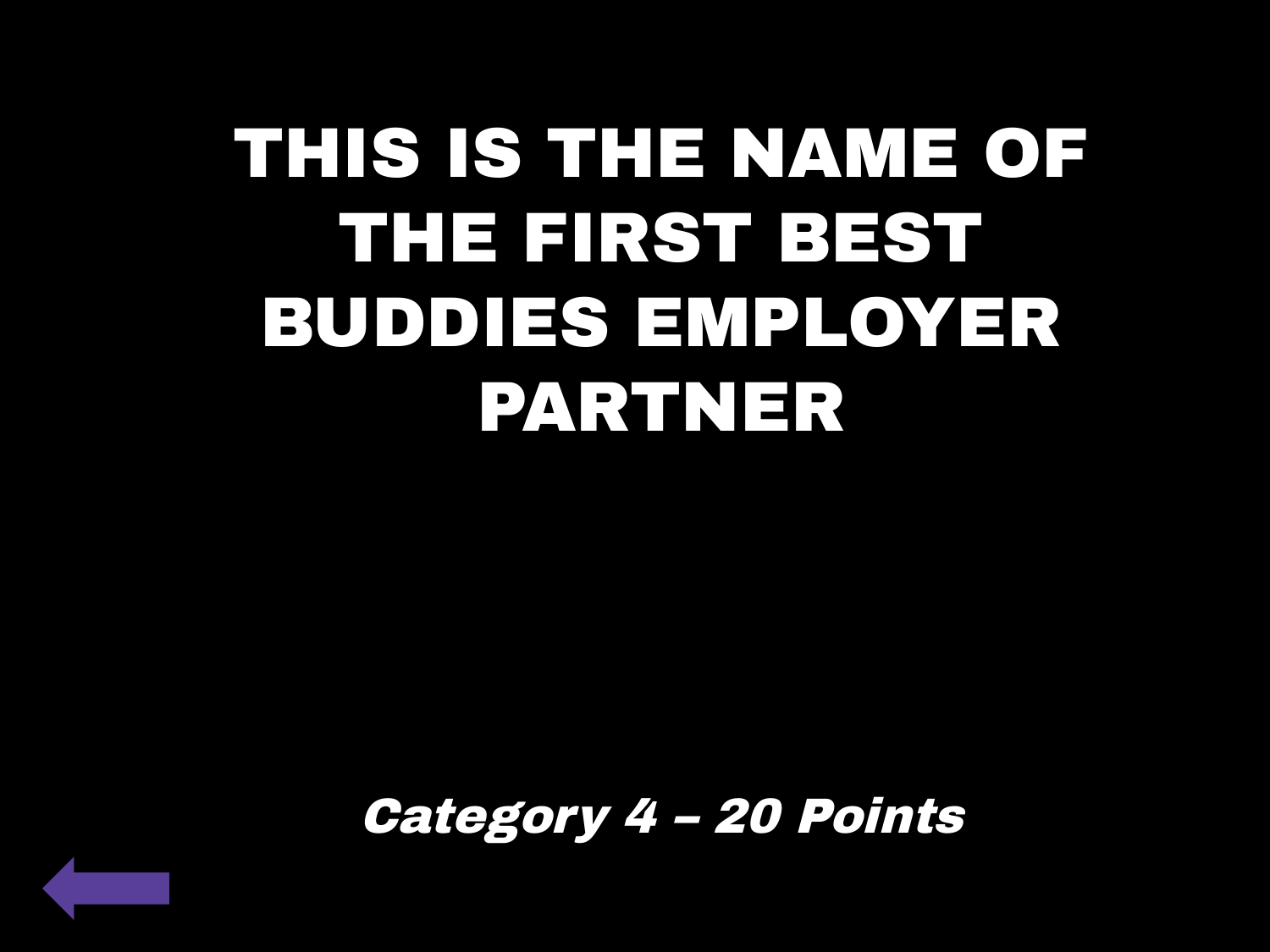

THIS IS THE NAME OF THE FIRST BEST BUDDIES EMPLOYER PARTNER

Category 4 – 20 Points